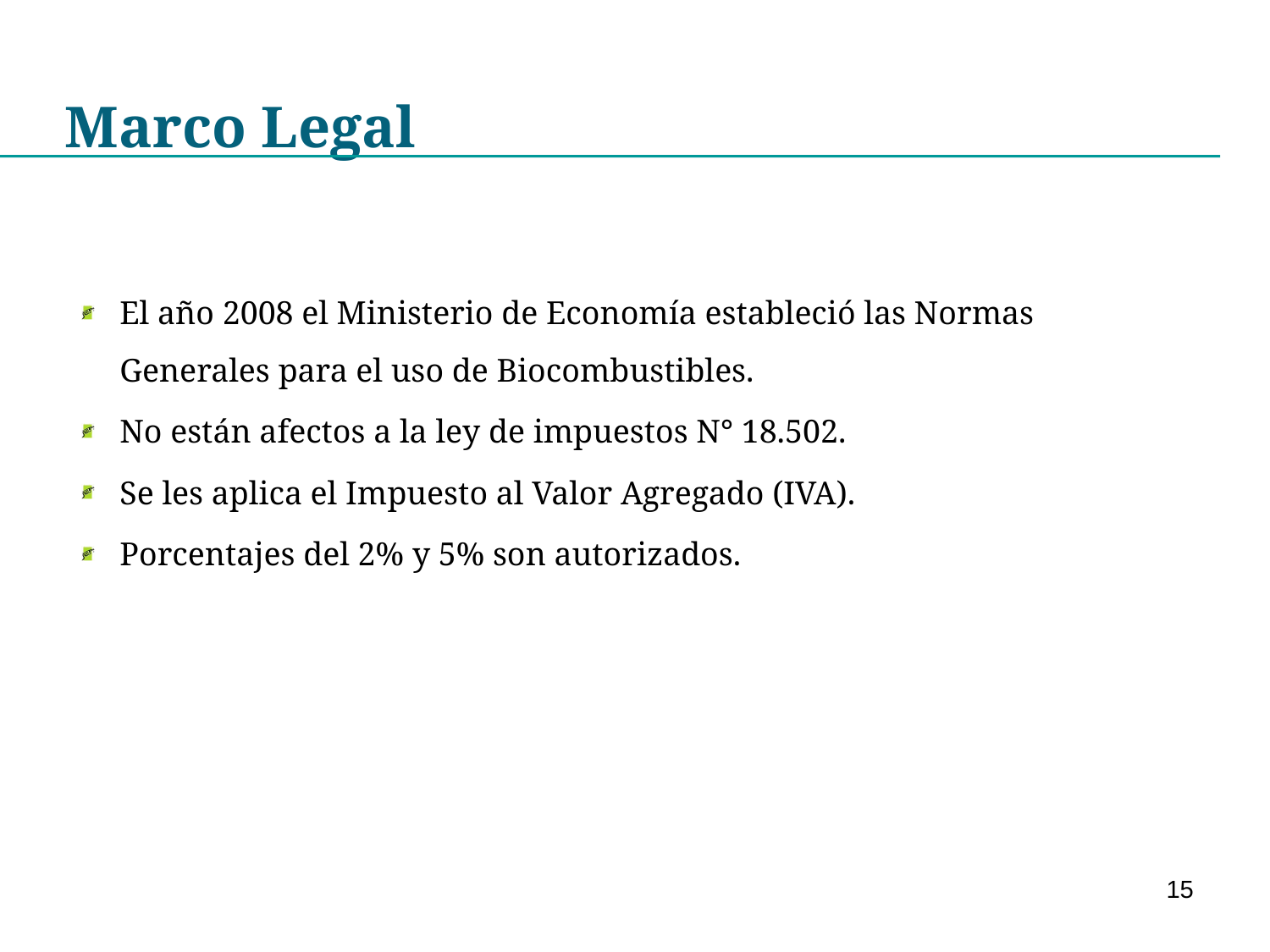

Marco Legal

El año 2008 el Ministerio de Economía estableció las Normas Generales para el uso de Biocombustibles.
No están afectos a la ley de impuestos N° 18.502.
Se les aplica el Impuesto al Valor Agregado (IVA).
Porcentajes del 2% y 5% son autorizados.

15